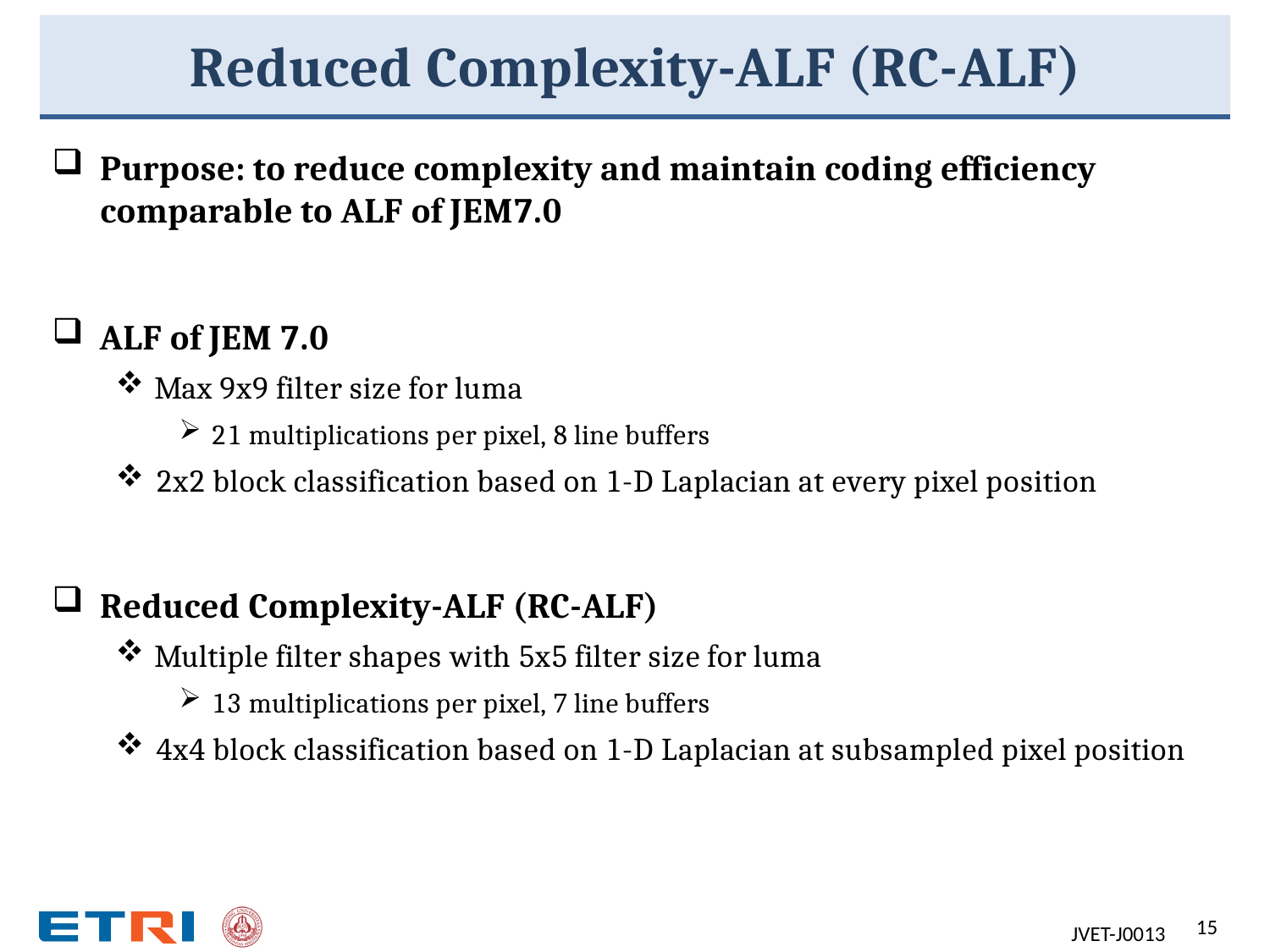

# Reduced Complexity-ALF (RC-ALF)
Purpose: to reduce complexity and maintain coding efficiency comparable to ALF of JEM7.0

ALF of JEM 7.0
Max 9x9 filter size for luma
21 multiplications per pixel, 8 line buffers
2x2 block classification based on 1-D Laplacian at every pixel position

Reduced Complexity-ALF (RC-ALF)
Multiple filter shapes with 5x5 filter size for luma
13 multiplications per pixel, 7 line buffers
4x4 block classification based on 1-D Laplacian at subsampled pixel position
15